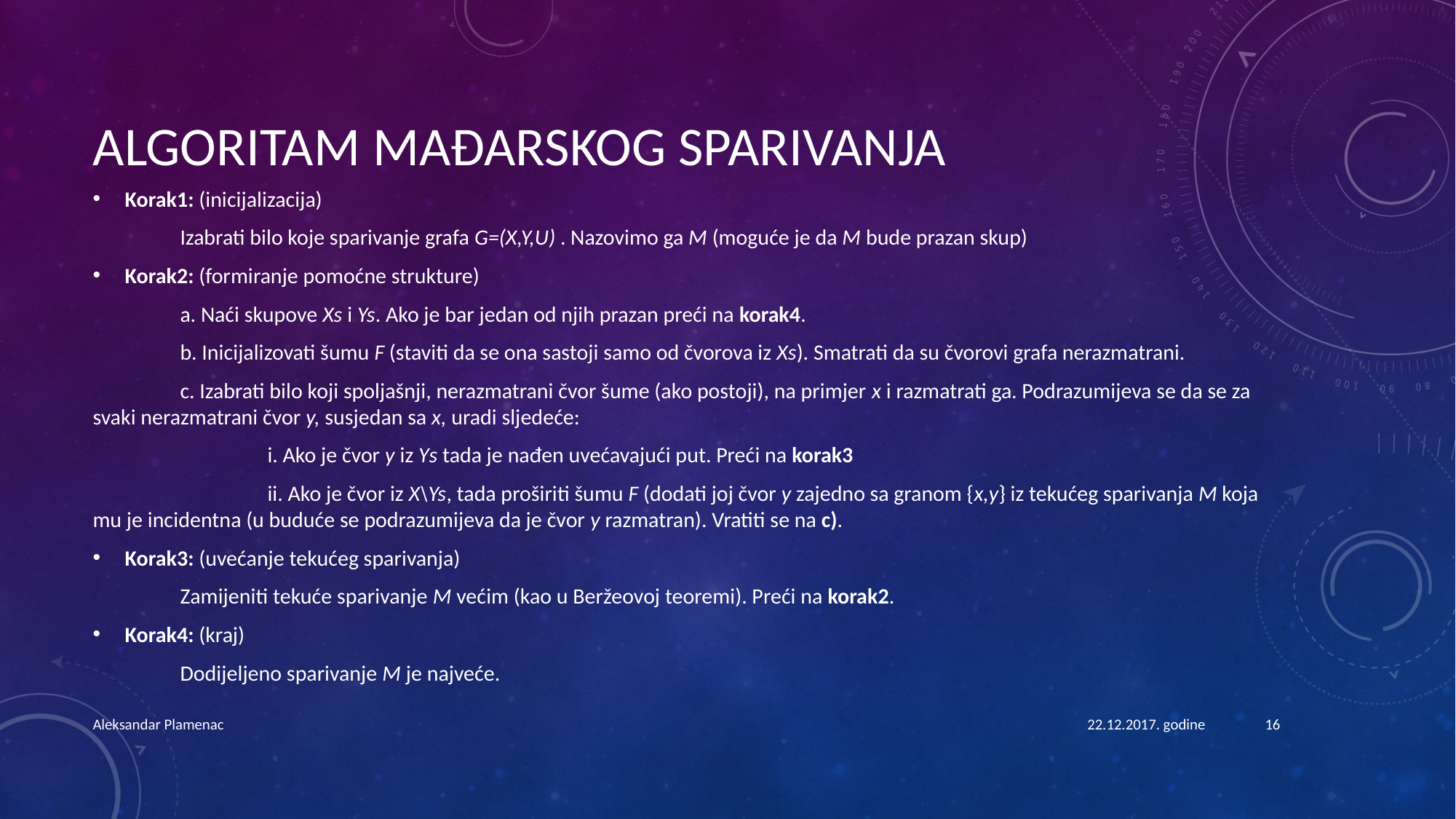

# ALGORITAM MAĐARSKOG SPARIVANJA
Korak1: (inicijalizacija)
	Izabrati bilo koje sparivanje grafa G=(X,Y,U) . Nazovimo ga M (moguće je da M bude prazan skup)
Korak2: (formiranje pomoćne strukture)
	a. Naći skupove Xs i Ys. Ako je bar jedan od njih prazan preći na korak4.
	b. Inicijalizovati šumu F (staviti da se ona sastoji samo od čvorova iz Xs). Smatrati da su čvorovi grafa nerazmatrani.
	c. Izabrati bilo koji spoljašnji, nerazmatrani čvor šume (ako postoji), na primjer x i razmatrati ga. Podrazumijeva se da se za svaki nerazmatrani čvor y, susjedan sa x, uradi sljedeće:
		i. Ako je čvor y iz Ys tada je nađen uvećavajući put. Preći na korak3
		ii. Ako je čvor iz X\Ys, tada proširiti šumu F (dodati joj čvor y zajedno sa granom {x,y} iz tekućeg sparivanja M koja mu je incidentna (u buduće se podrazumijeva da je čvor y razmatran). Vratiti se na c).
Korak3: (uvećanje tekućeg sparivanja)
	Zamijeniti tekuće sparivanje M većim (kao u Beržeovoj teoremi). Preći na korak2.
Korak4: (kraj)
	Dodijeljeno sparivanje M je najveće.
Aleksandar Plamenac
22.12.2017. godine
16